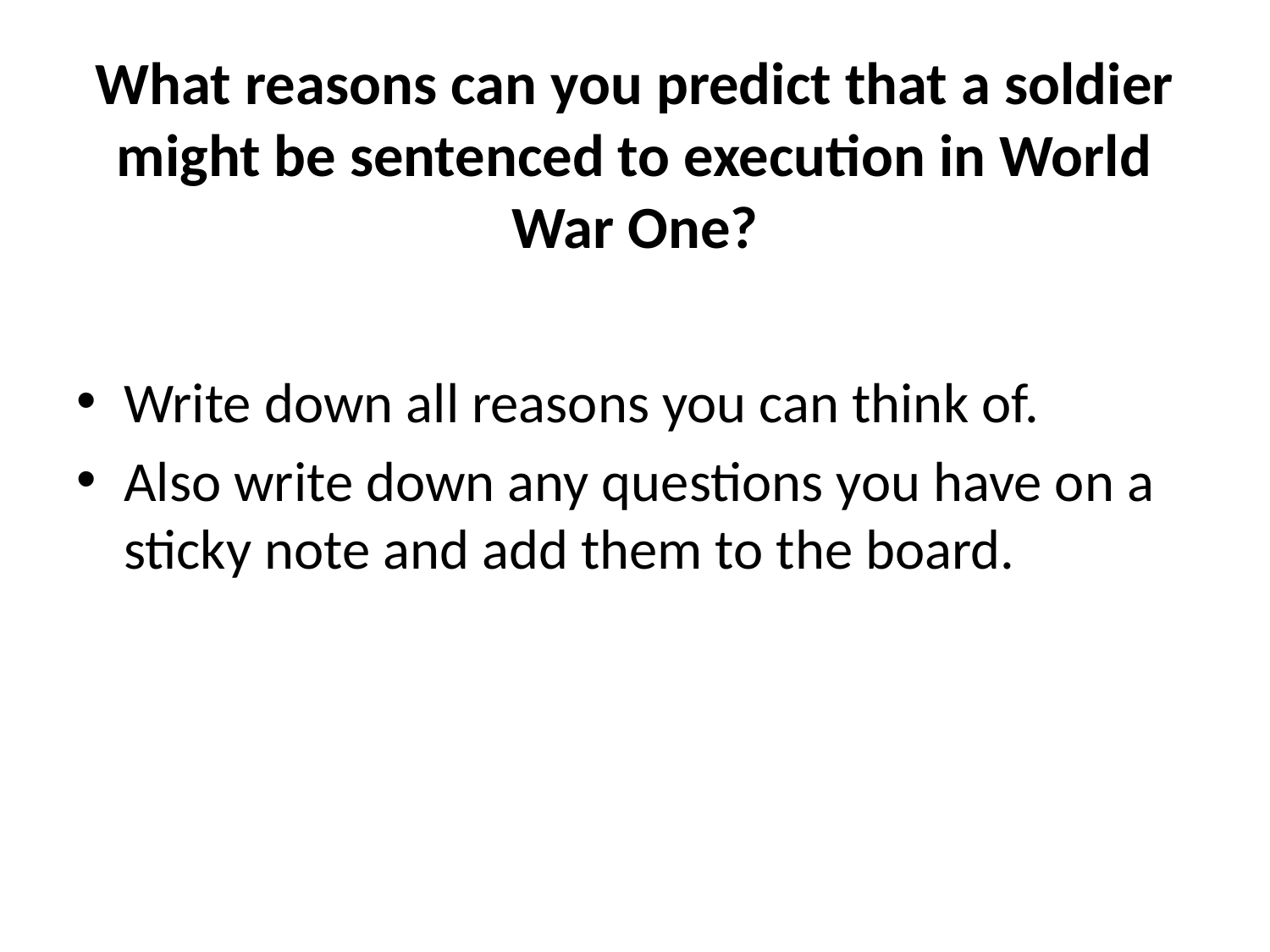

# What reasons can you predict that a soldier might be sentenced to execution in World War One?
Write down all reasons you can think of.
Also write down any questions you have on a sticky note and add them to the board.